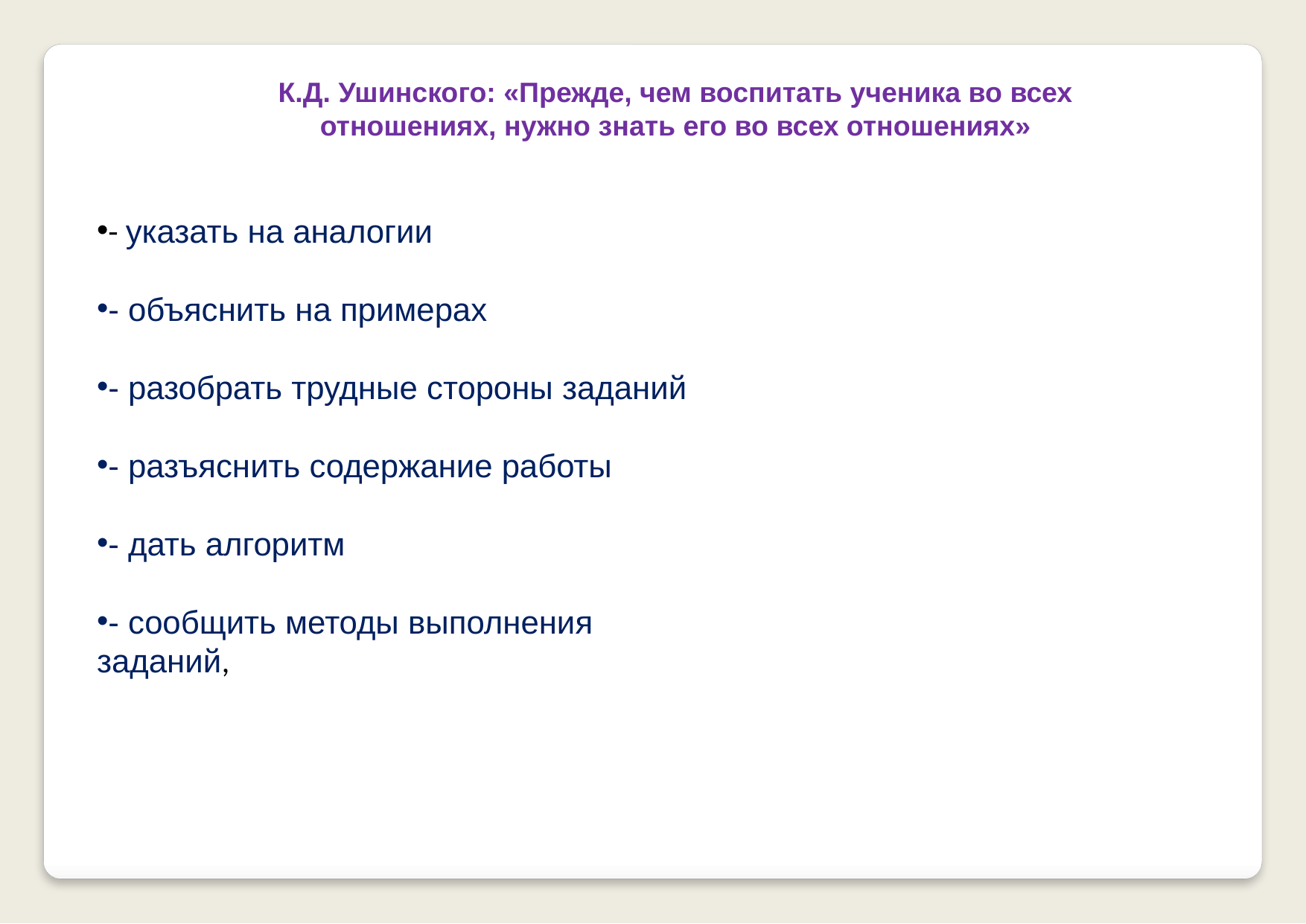

К.Д. Ушинского: «Прежде, чем воспитать ученика во всех отношениях, нужно знать его во всех отношениях»
- указать на аналогии

- объяснить на примерах

- разобрать трудные стороны заданий

- разъяснить содержание работы

- дать алгоритм

- сообщить методы выполнения заданий,